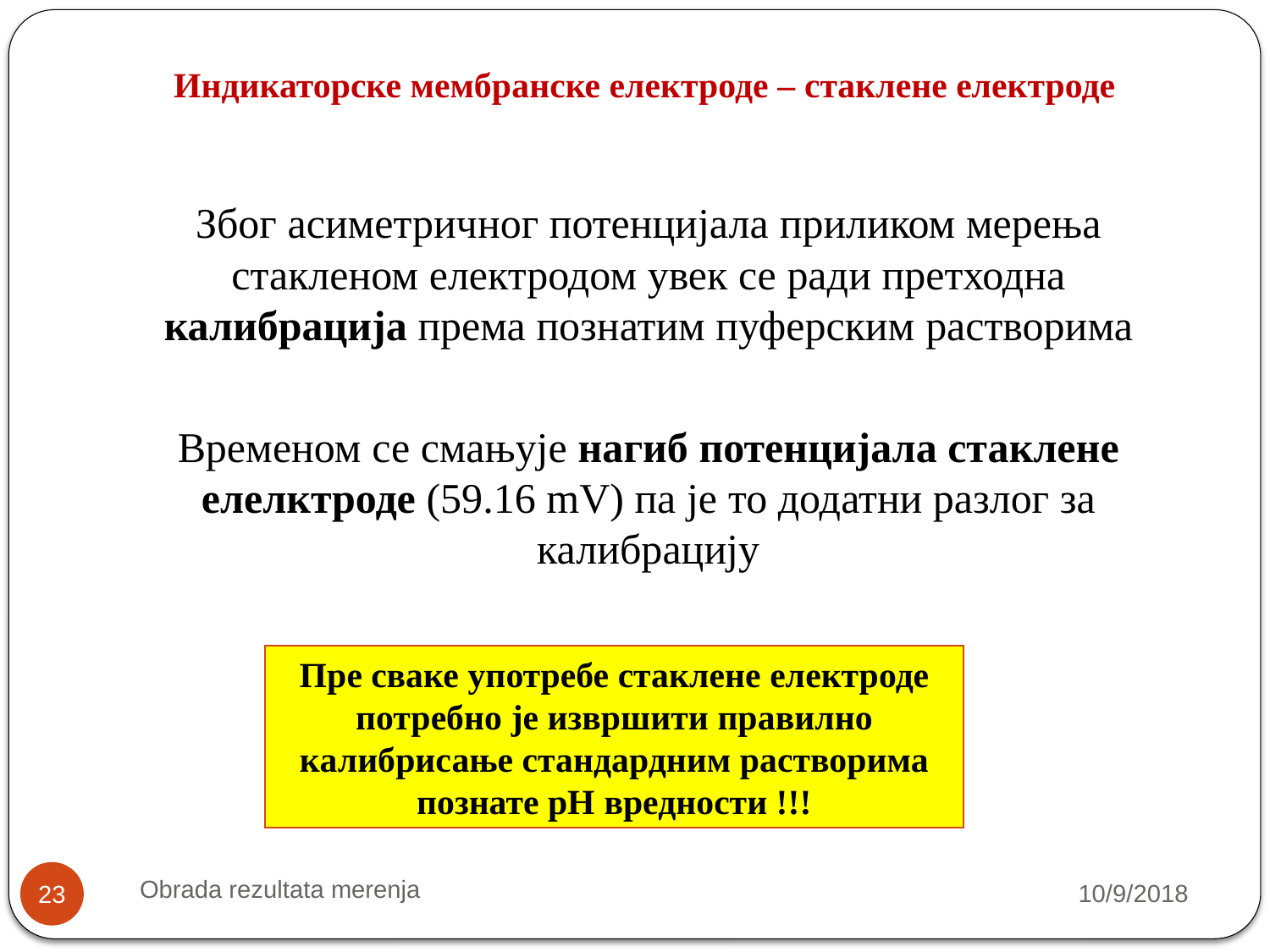

Индикаторске мембранске електроде – стаклене електроде
	Због асиметричног потенцијала приликом мерења стакленом електродом увек се ради претходна калибрација према познатим пуферским растворима

	Временом се смањује нагиб потенцијала стаклене елелктроде (59.16 mV) па је то додатни разлог за калибрацију

Пре сваке употребе стаклене електроде потребно је извршити правилно калибрисање стандардним растворима познате pH вредности !!!
Obrada rezultata merenja
10/9/2018
23